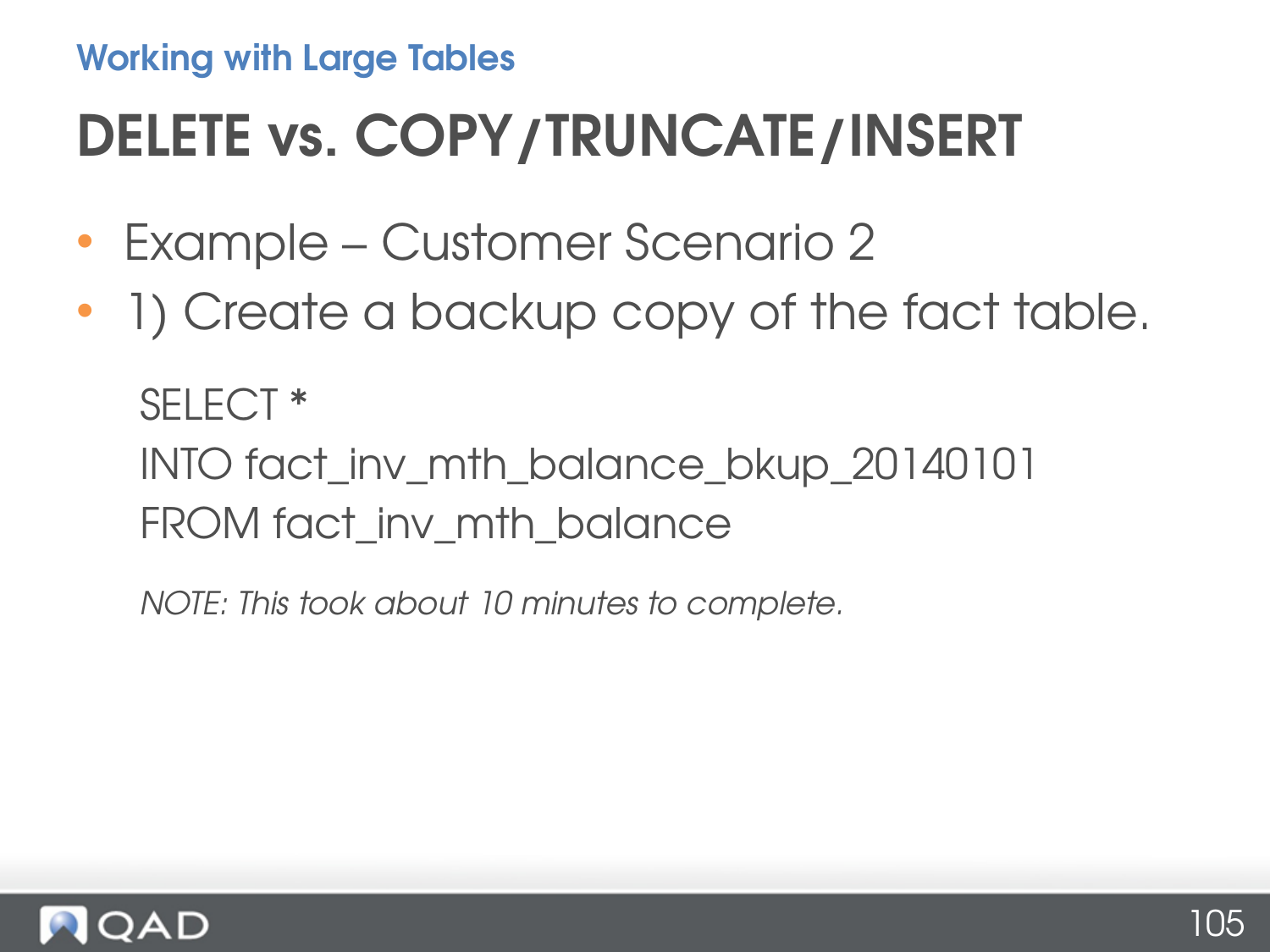

Working with Large Tables
# DELETE vs. COPY/TRUNCATE/INSERT
Example – Customer Scenario 2
1) Create a backup copy of the fact table.

SELECT *
INTO fact_inv_mth_balance_bkup_20140101
FROM fact_inv_mth_balance

NOTE: This took about 10 minutes to complete.
105